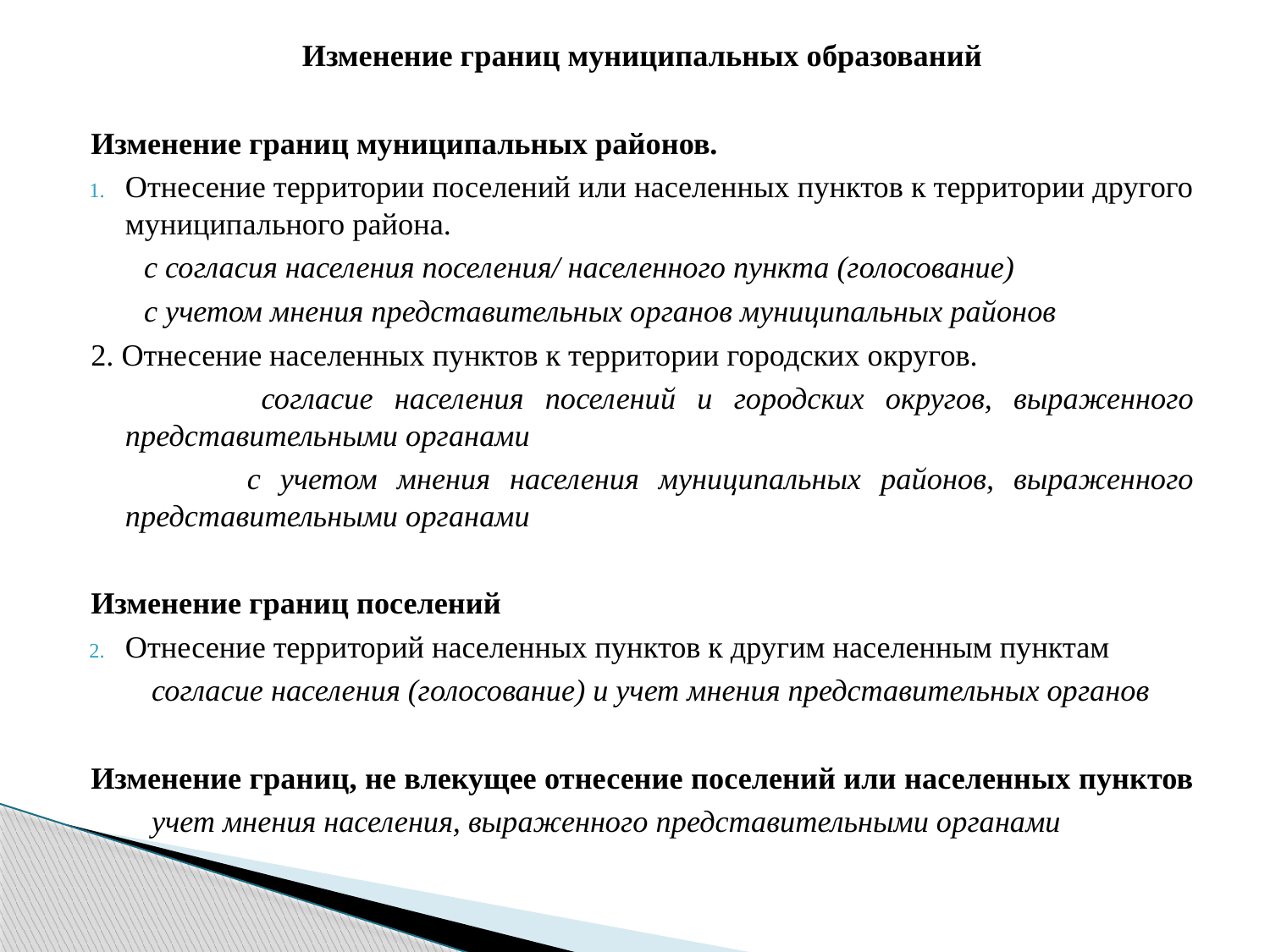

Изменение границ муниципальных образований

Изменение границ муниципальных районов.
Отнесение территории поселений или населенных пунктов к территории другого муниципального района.
       с согласия населения поселения/ населенного пункта (голосование)
       с учетом мнения представительных органов муниципальных районов
2. Отнесение населенных пунктов к территории городских округов.
        согласие населения поселений и городских округов, выраженного представительными органами
        с учетом мнения населения муниципальных районов, выраженного представительными органами

Изменение границ поселений
Отнесение территорий населенных пунктов к другим населенным пунктам
        согласие населения (голосование) и учет мнения представительных органов

Изменение границ, не влекущее отнесение поселений или населенных пунктов
        учет мнения населения, выраженного представительными органами